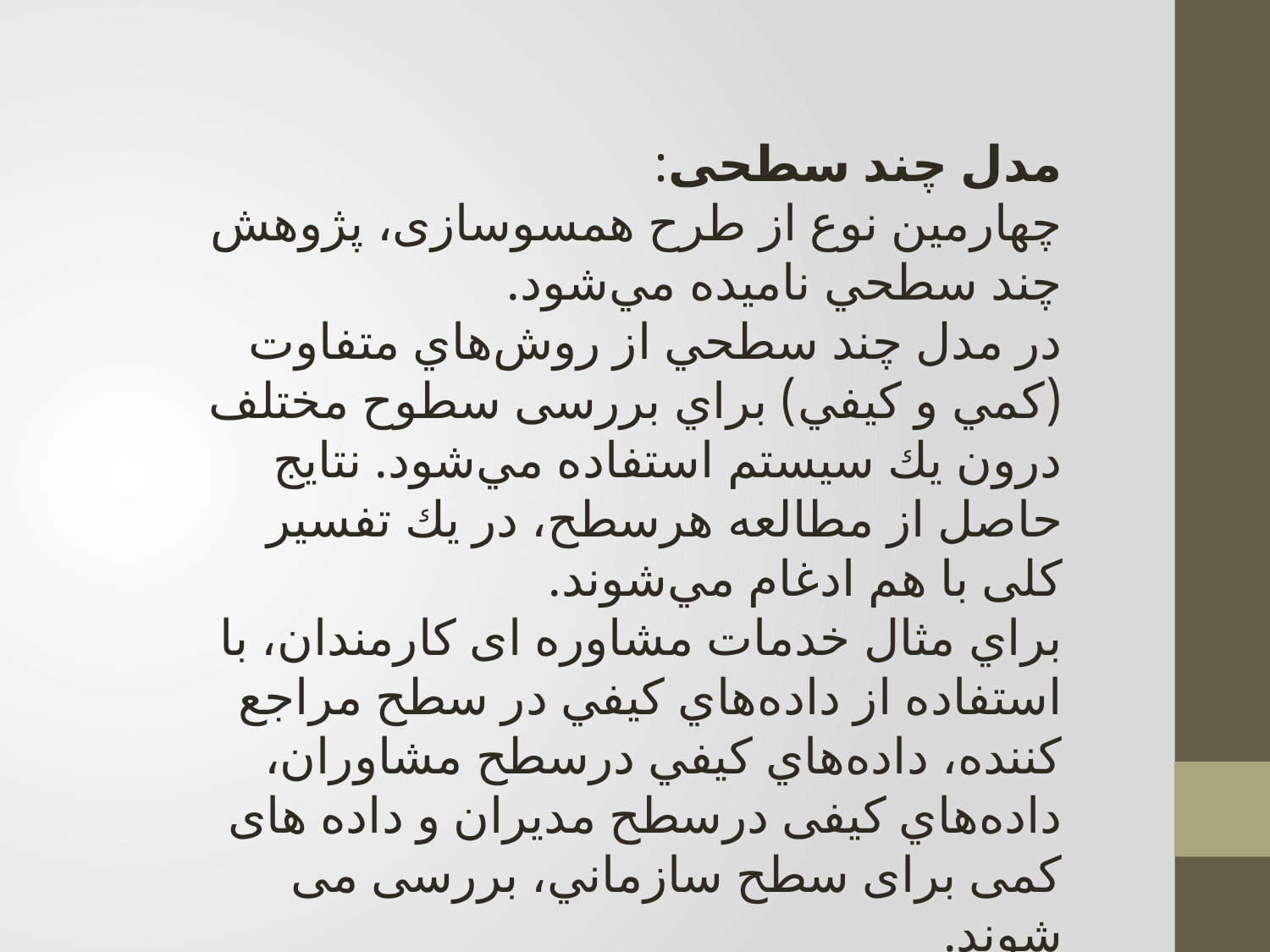

مدل چند سطحی:
چهارمين نوع از طرح همسو‌سازی، پژوهش چند سطحي ناميده مي‌شود.
در مدل چند سطحي از روش‌هاي متفاوت (كمي و كيفي) براي بررسی سطوح مختلف درون يك سيستم استفاده مي‌شود. نتايج حاصل از مطالعه هرسطح، در يك تفسير کلی با هم ادغام مي‌شوند.
براي مثال خدمات مشاوره ای كارمندان، با استفاده از داده‌هاي كيفي در سطح مراجع کننده، داده‌هاي كيفي درسطح مشاوران، داده‌هاي کیفی درسطح مدیران و داده های کمی برای سطح سازماني، بررسی می شوند.